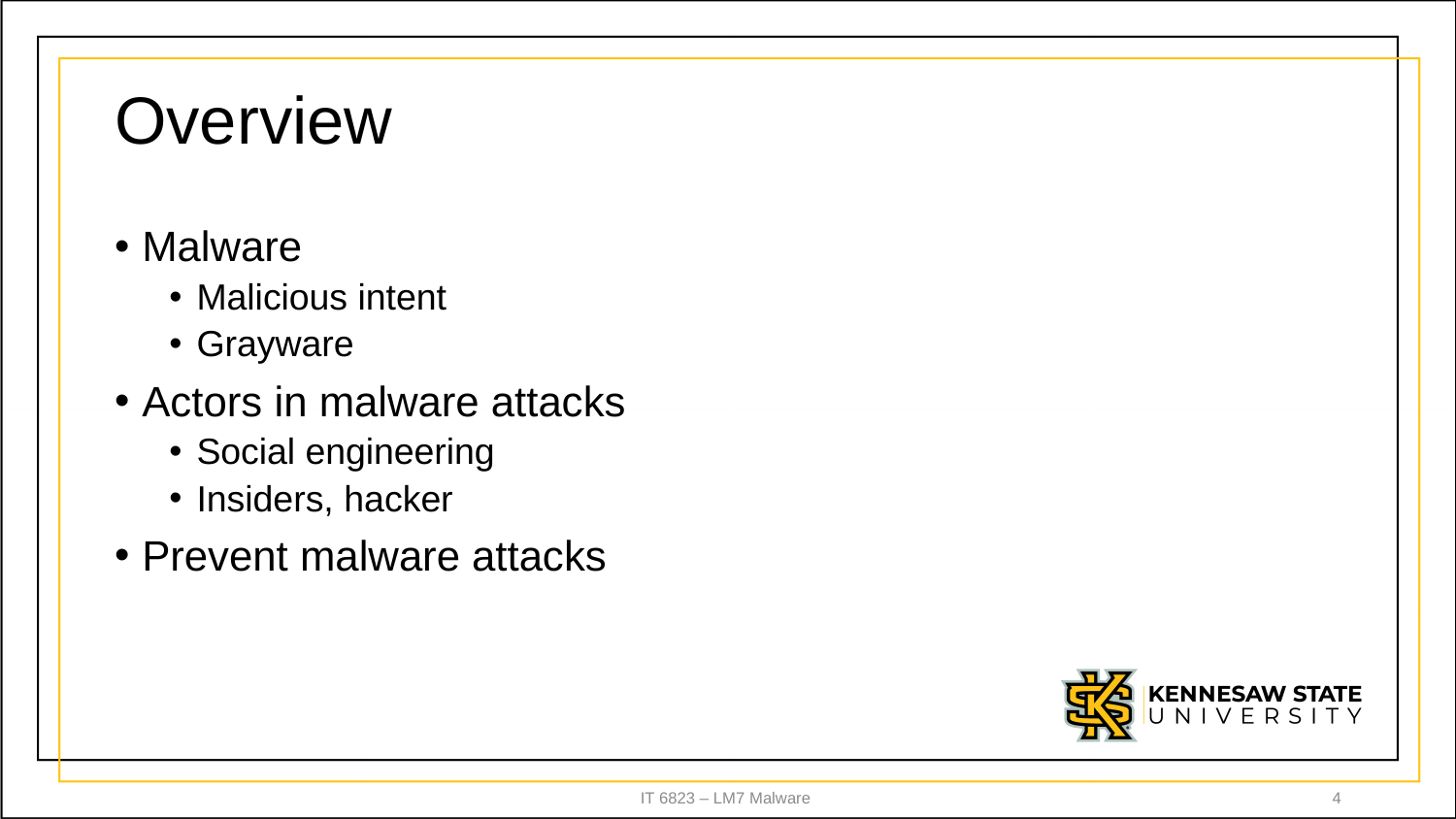

# Overview
Malware
Malicious intent
Grayware
Actors in malware attacks
Social engineering
Insiders, hacker
Prevent malware attacks
IT 6823 – LM7 Malware
4